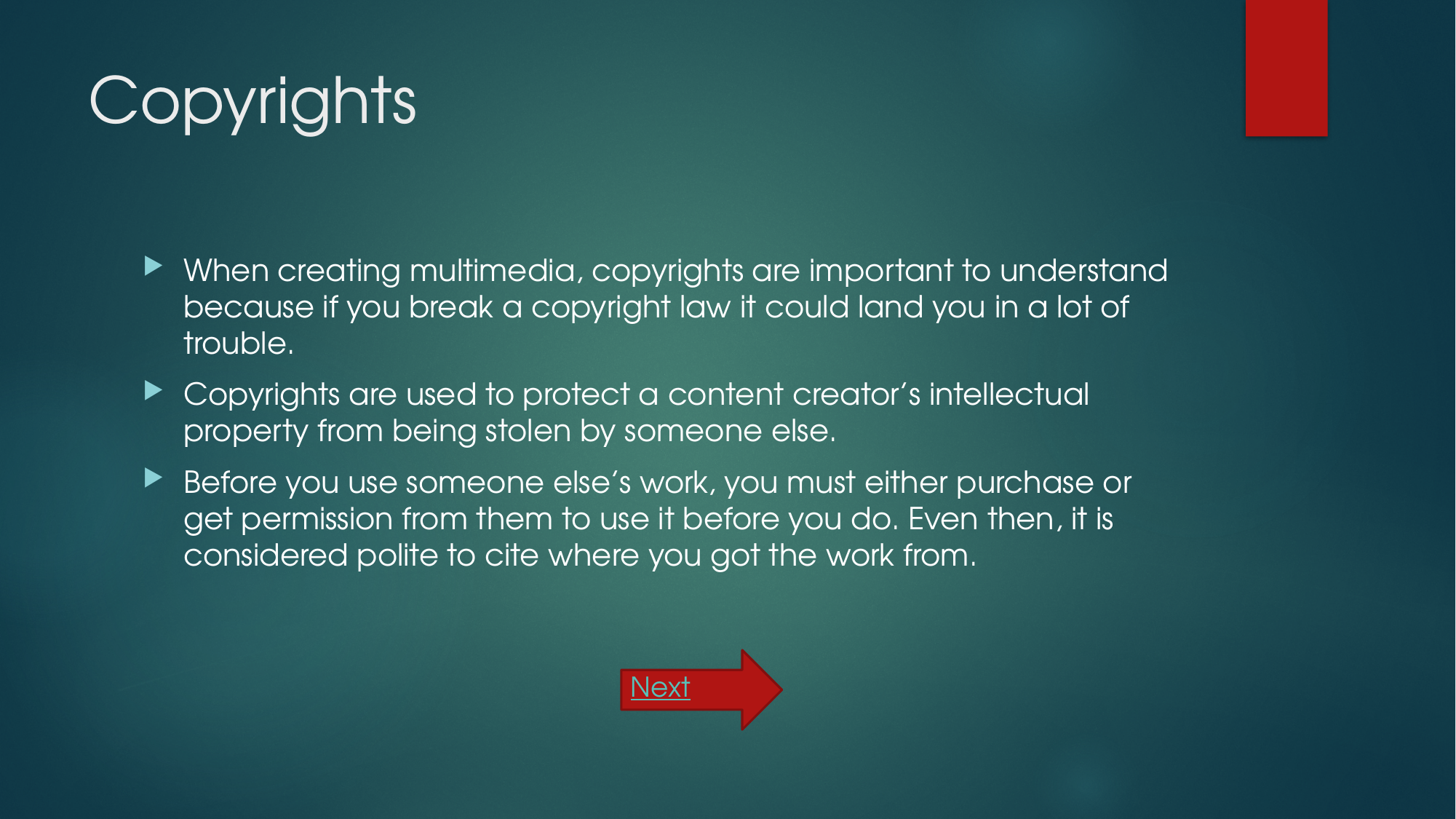

# Copyrights
When creating multimedia, copyrights are important to understand because if you break a copyright law it could land you in a lot of trouble.
Copyrights are used to protect a content creator’s intellectual property from being stolen by someone else.
Before you use someone else’s work, you must either purchase or get permission from them to use it before you do. Even then, it is considered polite to cite where you got the work from.

Next